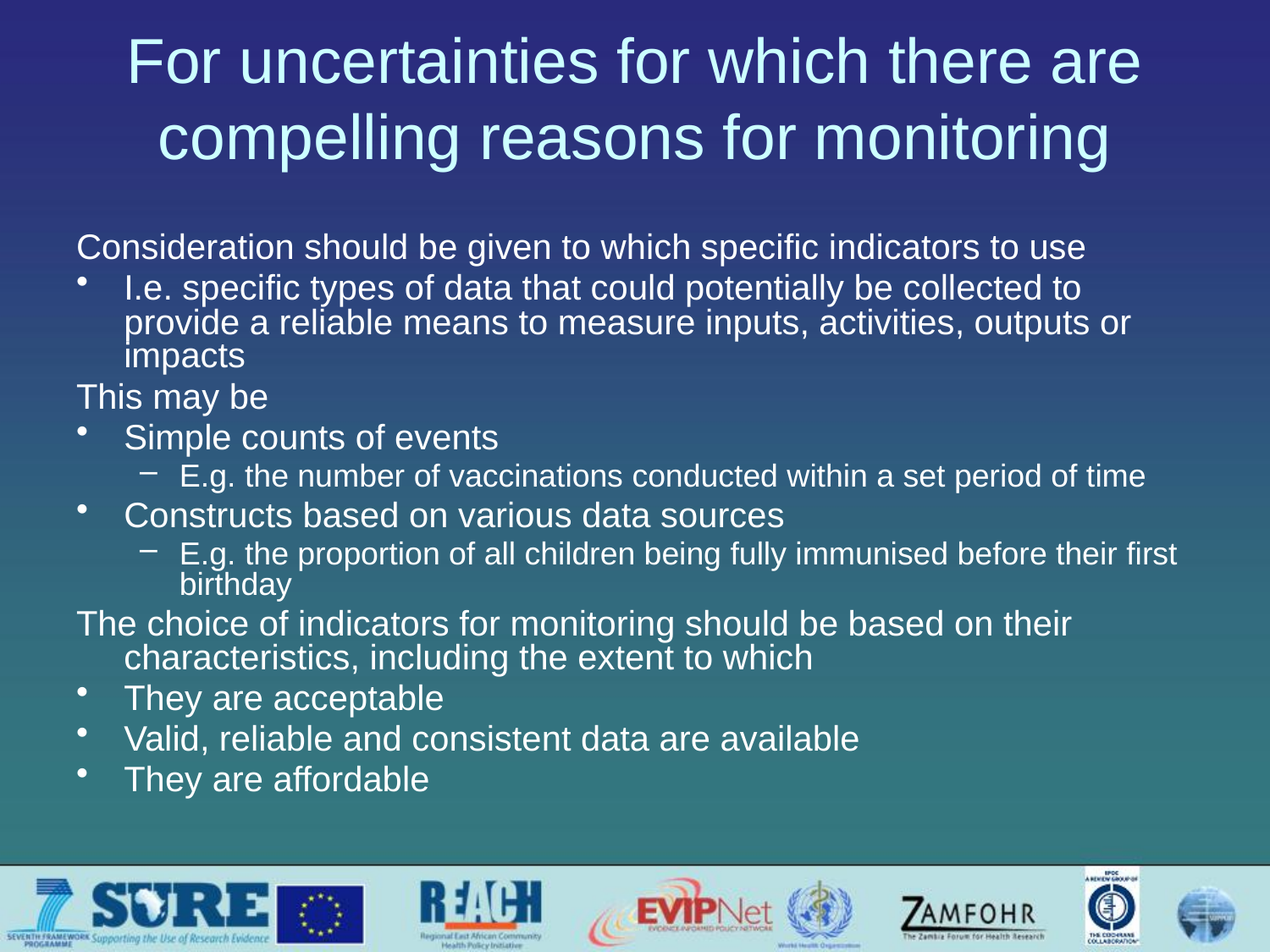

# For uncertainties for which there are compelling reasons for monitoring
Consideration should be given to which specific indicators to use
I.e. specific types of data that could potentially be collected to provide a reliable means to measure inputs, activities, outputs or impacts
This may be
Simple counts of events
E.g. the number of vaccinations conducted within a set period of time
Constructs based on various data sources
E.g. the proportion of all children being fully immunised before their first birthday
The choice of indicators for monitoring should be based on their characteristics, including the extent to which
They are acceptable
Valid, reliable and consistent data are available
They are affordable